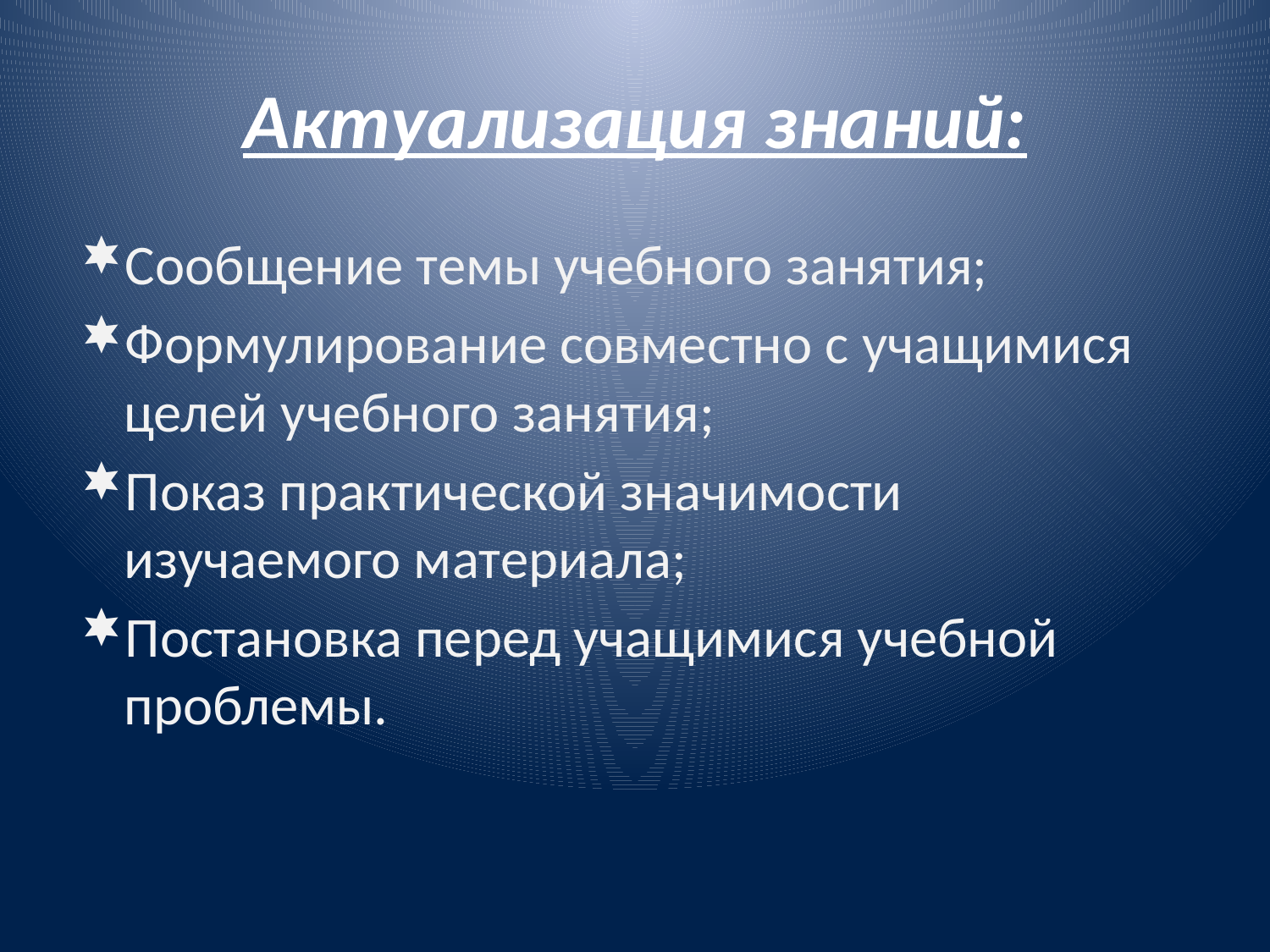

# Актуализация знаний:
Сообщение темы учебного занятия;
Формулирование совместно с учащимися целей учебного занятия;
Показ практической значимости изучаемого материала;
Постановка перед учащимися учебной проблемы.